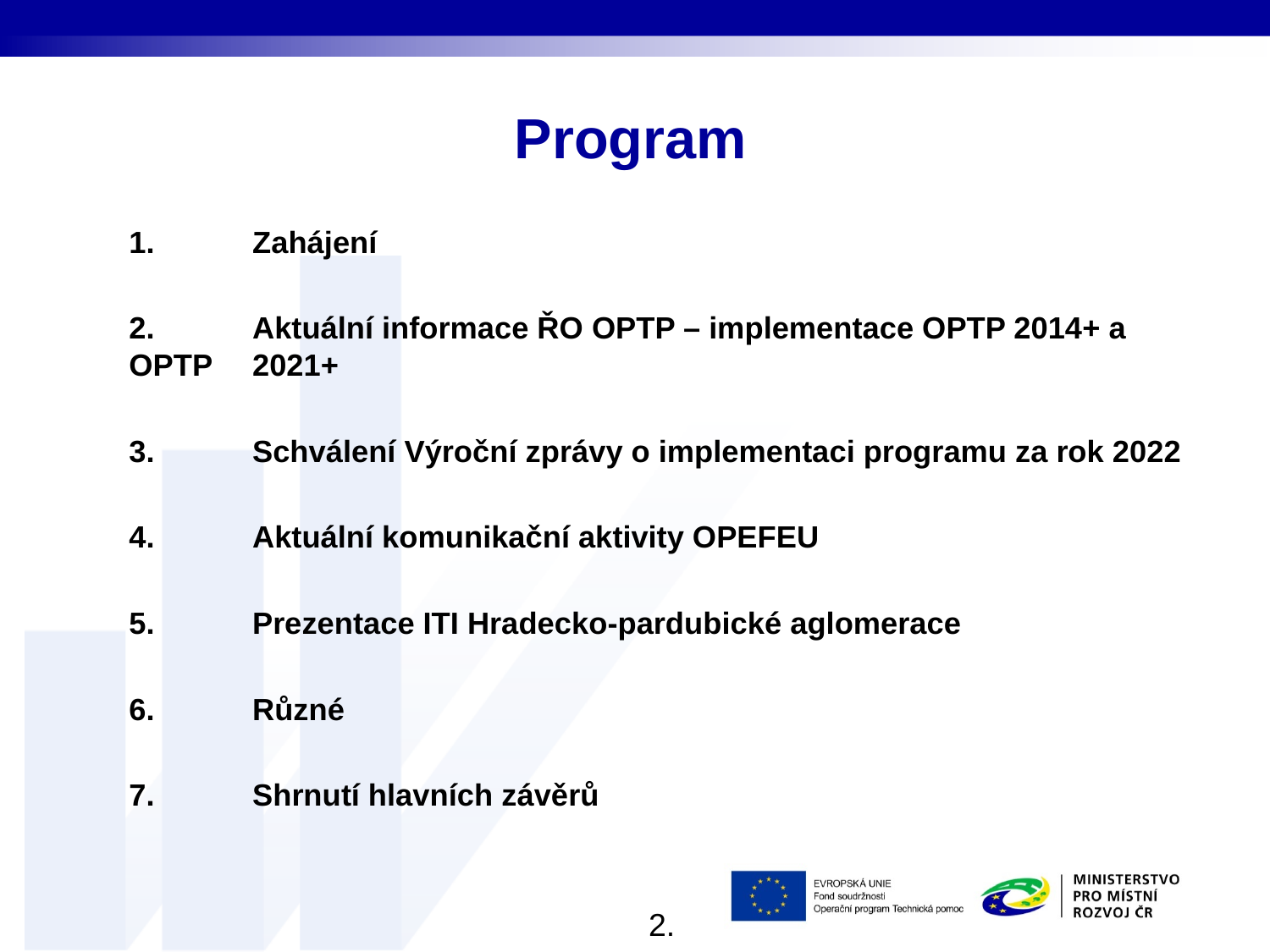

# Program
1.	Zahájení

2.	Aktuální informace ŘO OPTP – implementace OPTP 2014+ a OPTP 	2021+

3.	Schválení Výroční zprávy o implementaci programu za rok 2022

4.	Aktuální komunikační aktivity OPEFEU

5.	Prezentace ITI Hradecko-pardubické aglomerace

6.	Různé

7.	Shrnutí hlavních závěrů

2.